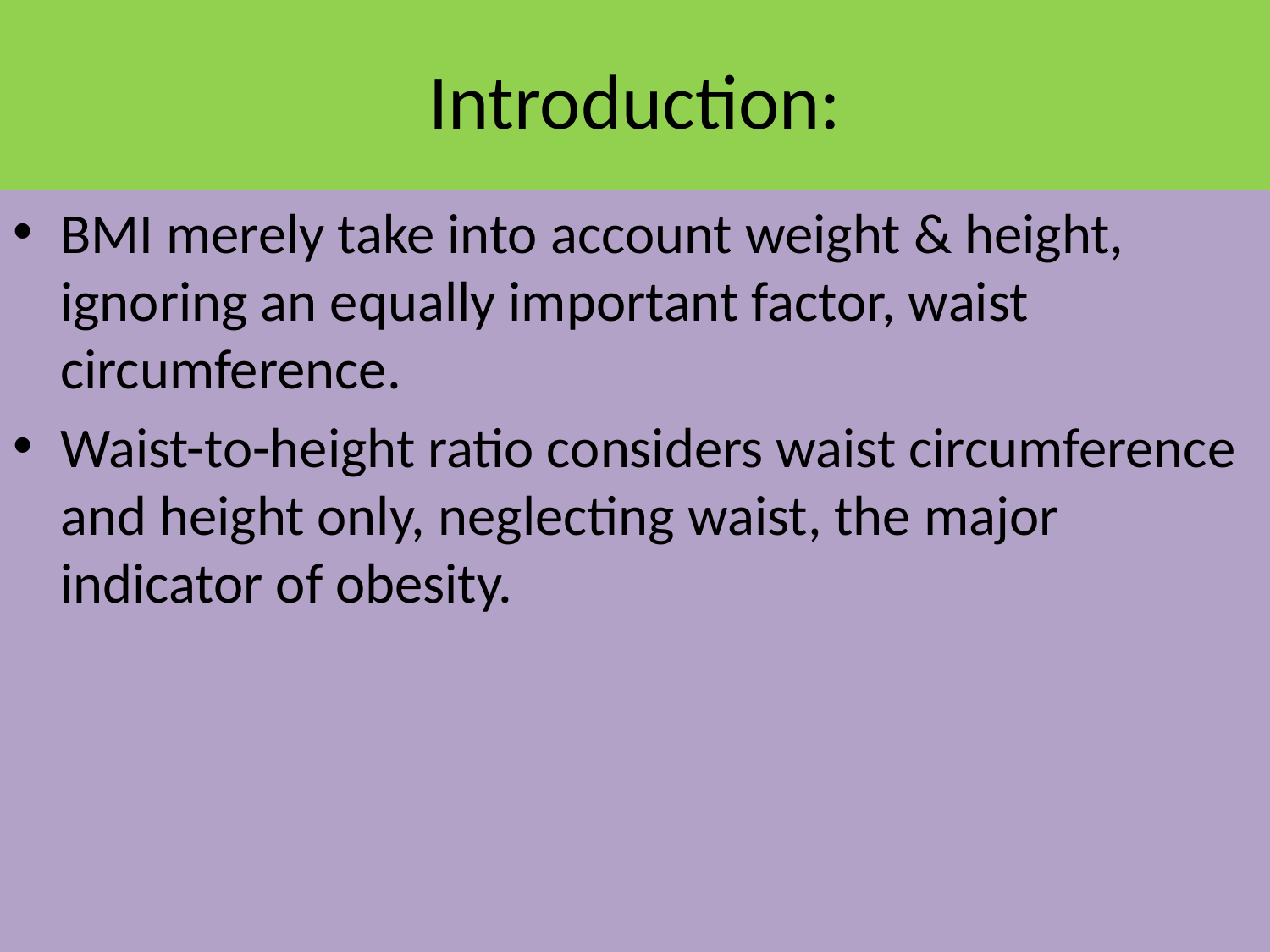

# Introduction:
BMI merely take into account weight & height, ignoring an equally important factor, waist circumference.
Waist-to-height ratio considers waist circumference and height only, neglecting waist, the major indicator of obesity.